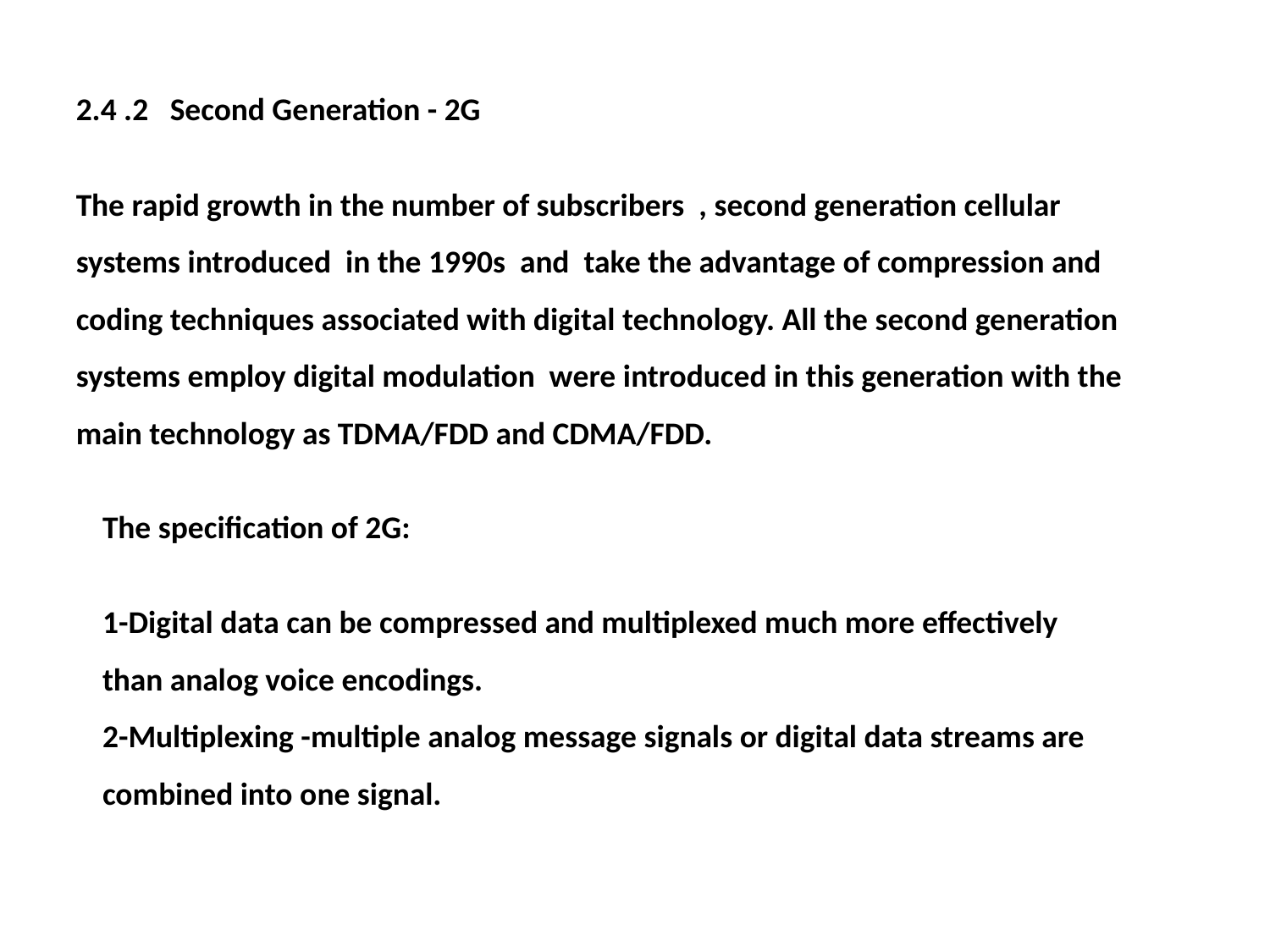

2.4 .2   Second Generation - 2G

The rapid growth in the number of subscribers  , second generation cellular systems introduced  in the 1990s  and  take the advantage of compression and coding techniques associated with digital technology. All the second generation systems employ digital modulation  were introduced in this generation with the main technology as TDMA/FDD and CDMA/FDD.

The specification of 2G:

1-Digital data can be compressed and multiplexed much more effectively than analog voice encodings.
2-Multiplexing -multiple analog message signals or digital data streams are combined into one signal.